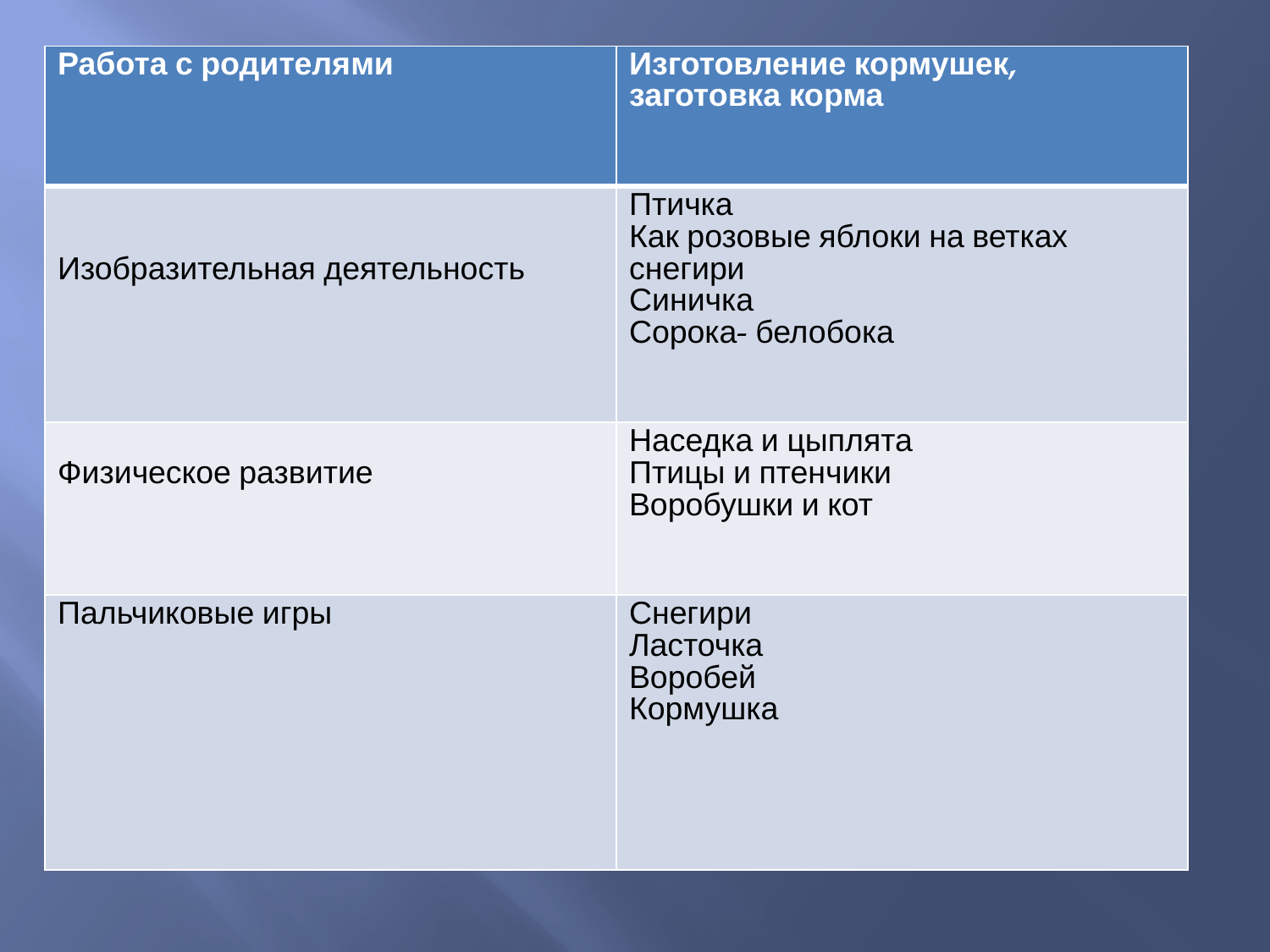

| Работа с родителями | Изготовление кормушек, заготовка корма |
| --- | --- |
| Изобразительная деятельность | Птичка Как розовые яблоки на ветках снегири Синичка Сорока- белобока |
| Физическое развитие | Наседка и цыплята Птицы и птенчики Воробушки и кот |
| Пальчиковые игры | Снегири Ласточка Воробей Кормушка |